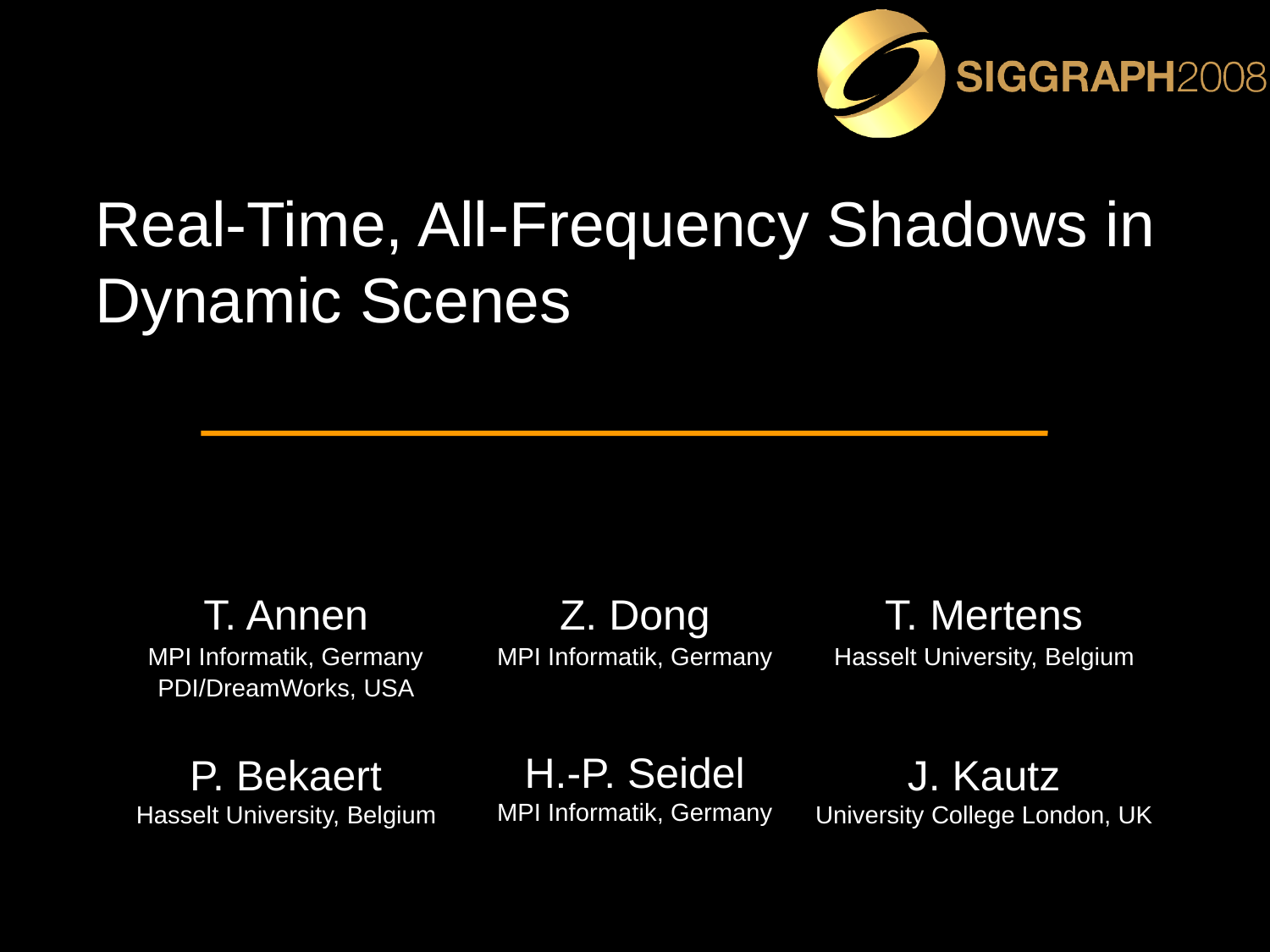

# Real-Time, All-Frequency Shadows in Dynamic Scenes
T. Annen
PDI/DreamWorks, USA
Z. Dong
MPI Informatik, Germany
T. Mertens
Hasselt University, Belgium
MPI Informatik, Germany
H.-P. Seidel
MPI Informatik, Germany
P. Bekaert
Hasselt University, Belgium
J. Kautz
University College London, UK